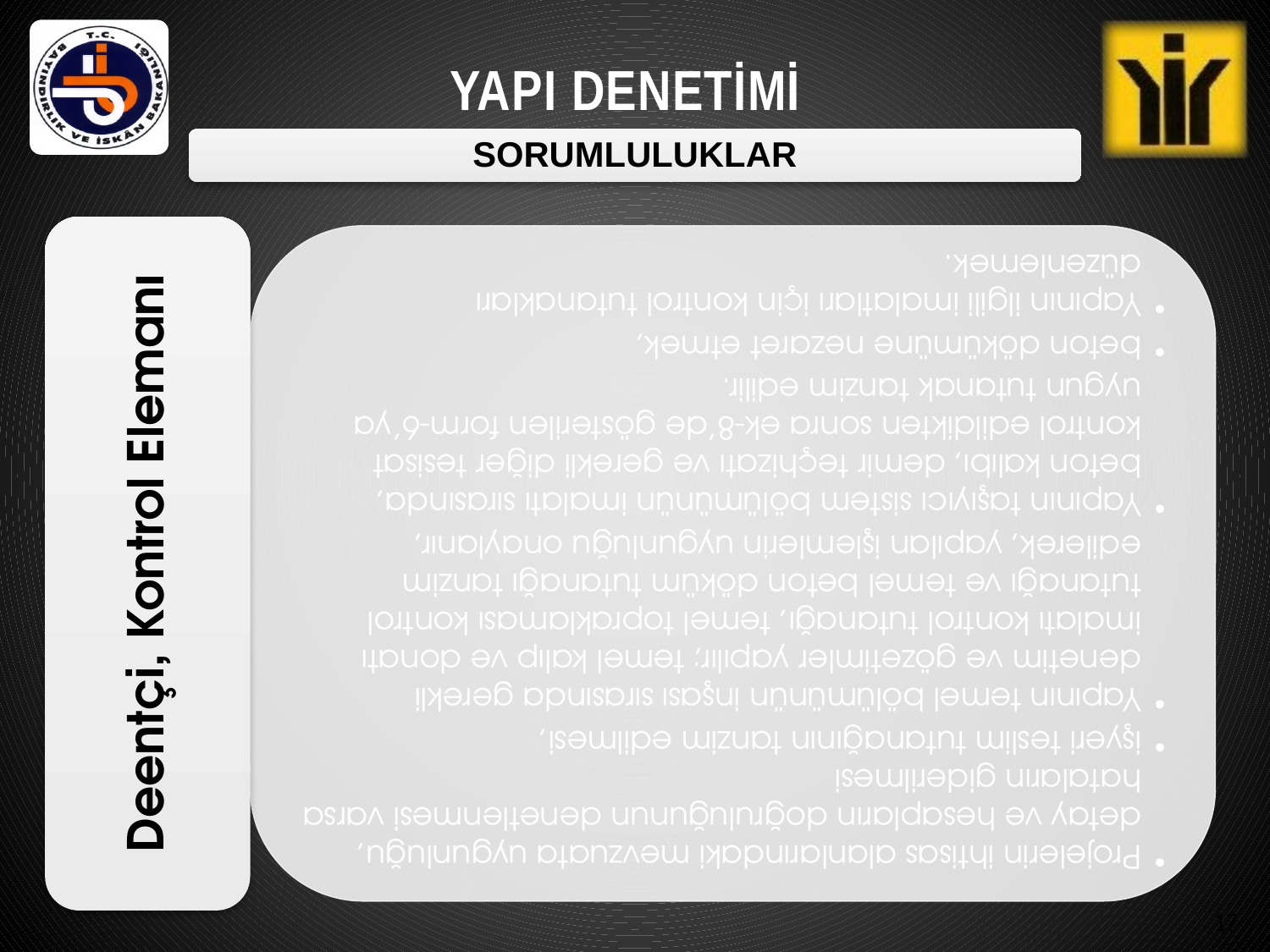

SORUMLULUKLAR
Projelerin ihtisas alanlarındaki mevzuata uygunluğu, detay ve hesapların doğruluğunun denetlenmesi varsa hataların giderilmesi
işyeri teslim tutanağının tanzim edilmesi,
Yapının temel bölümünün inşası sırasında gerekli denetim ve gözetimler yapılır; temel kalıp ve donatı imalatı kontrol tutanağı, temel topraklaması kontrol tutanağı ve temel beton döküm tutanağı tanzim edilerek, yapılan işlemlerin uygunluğu onaylanır,
Yapının taşıyıcı sistem bölümünün imalatı sırasında, beton kalıbı, demir teçhizatı ve gerekli diğer tesisat kontrol edildikten sonra ek-8’de gösterilen form-6’ya uygun tutanak tanzim edilir.
beton dökümüne nezaret etmek,
Yapının ilgili imalatları için kontrol tutanakları düzenlemek.
Deentçi, Kontrol Elemanı
17